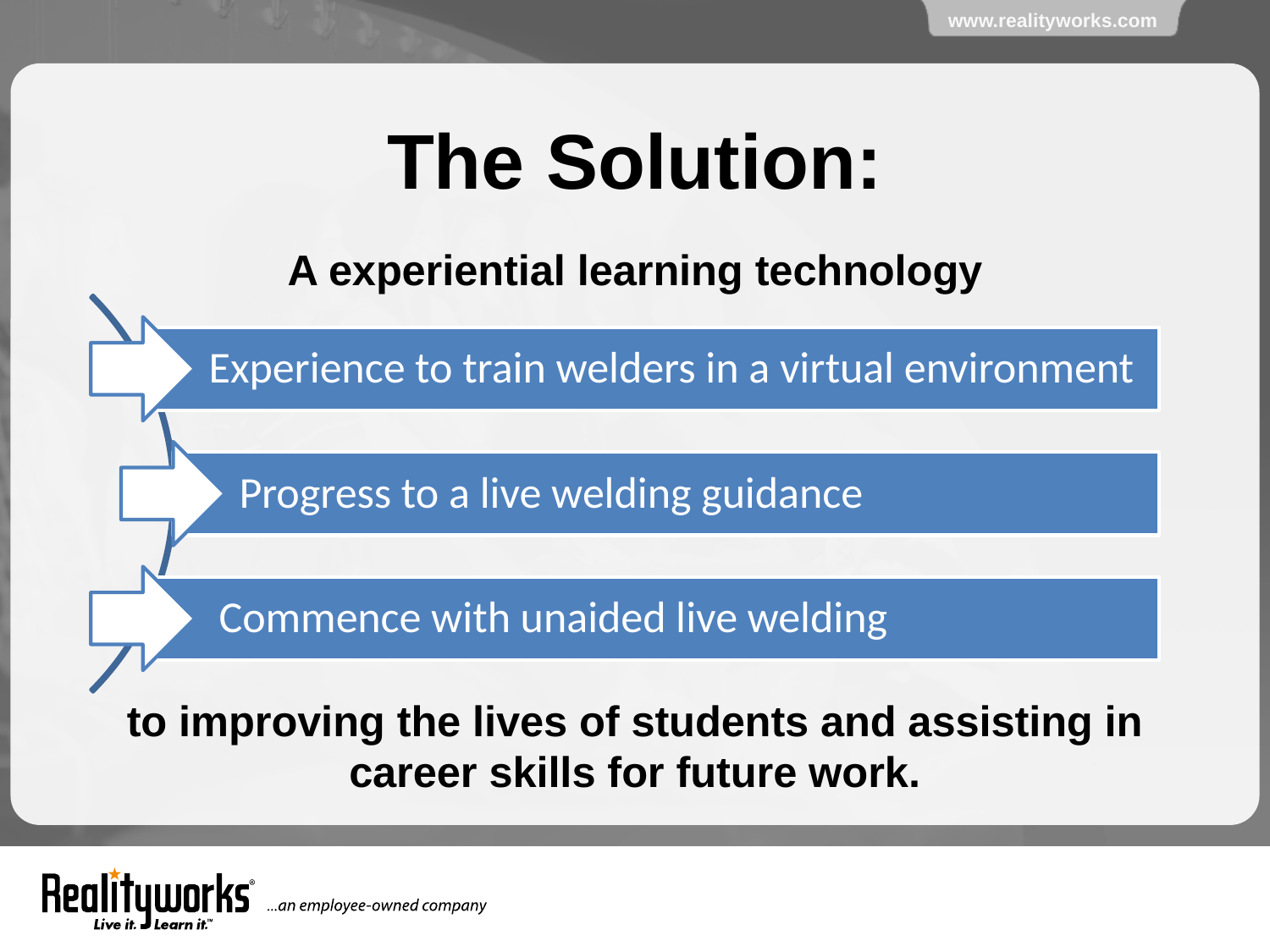

# The Solution:
A experiential learning technology

to improving the lives of students and assisting in career skills for future work.
Experience to train welders in a virtual environment
Progress to a live welding guidance
 Commence with unaided live welding